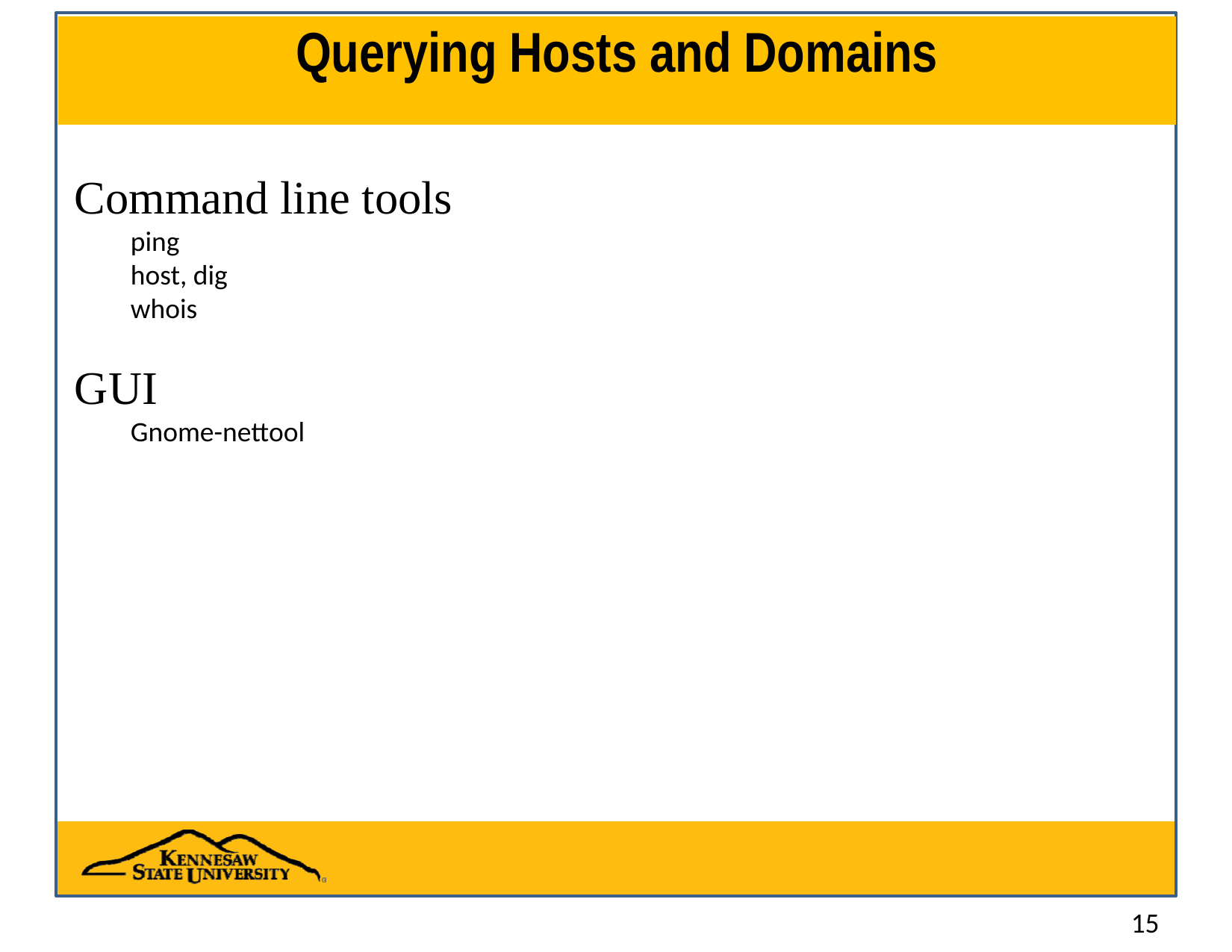

# Querying Hosts and Domains
Command line tools
ping
host, dig
whois

GUI
Gnome-nettool